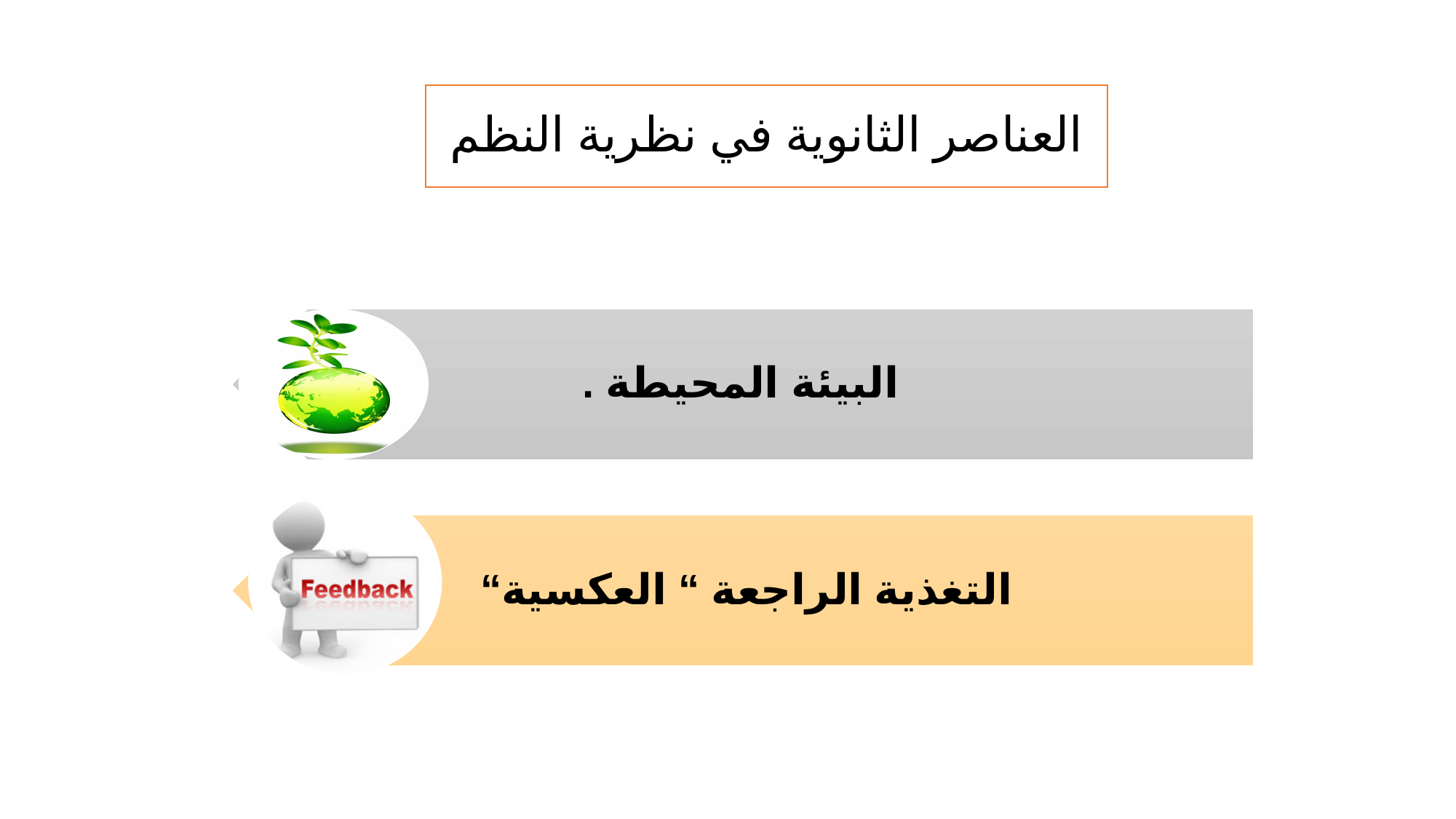

# العناصر الثانوية في نظرية النظم
البيئة المحيطة .
التغذية الراجعة “ العكسية“